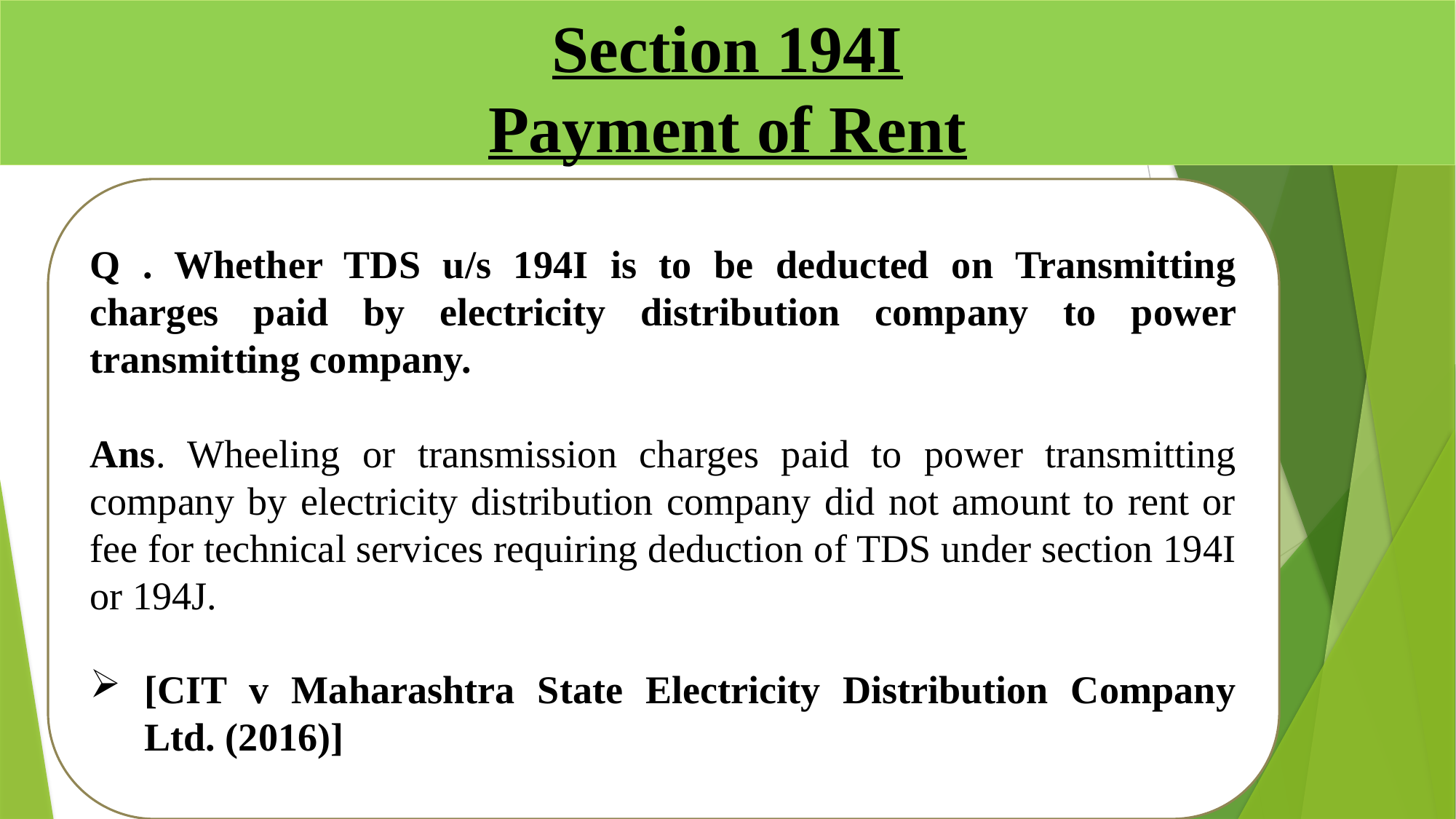

# Section 194I Payment of Rent
Q . Whether TDS u/s 194I is to be deducted on Transmitting charges paid by electricity distribution company to power transmitting company.

Ans. Wheeling or transmission charges paid to power transmitting company by electricity distribution company did not amount to rent or fee for technical services requiring deduction of TDS under section 194I or 194J.

[CIT v Maharashtra State Electricity Distribution Company Ltd. (2016)]